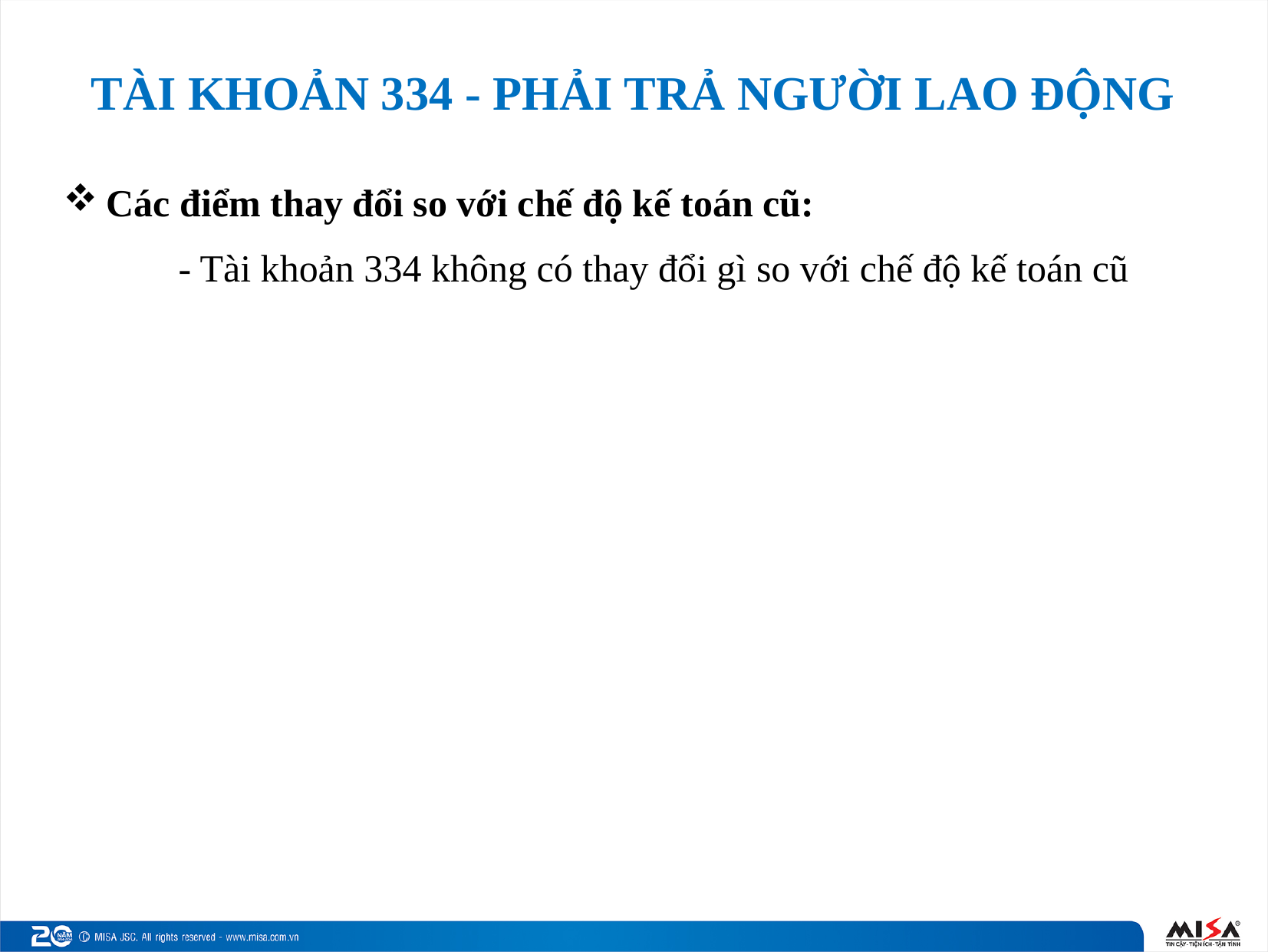

# TÀI KHOẢN 334 - PHẢI TRẢ NGƯỜI LAO ĐỘNG
Các điểm thay đổi so với chế độ kế toán cũ:
	- Tài khoản 334 không có thay đổi gì so với chế độ kế toán cũ